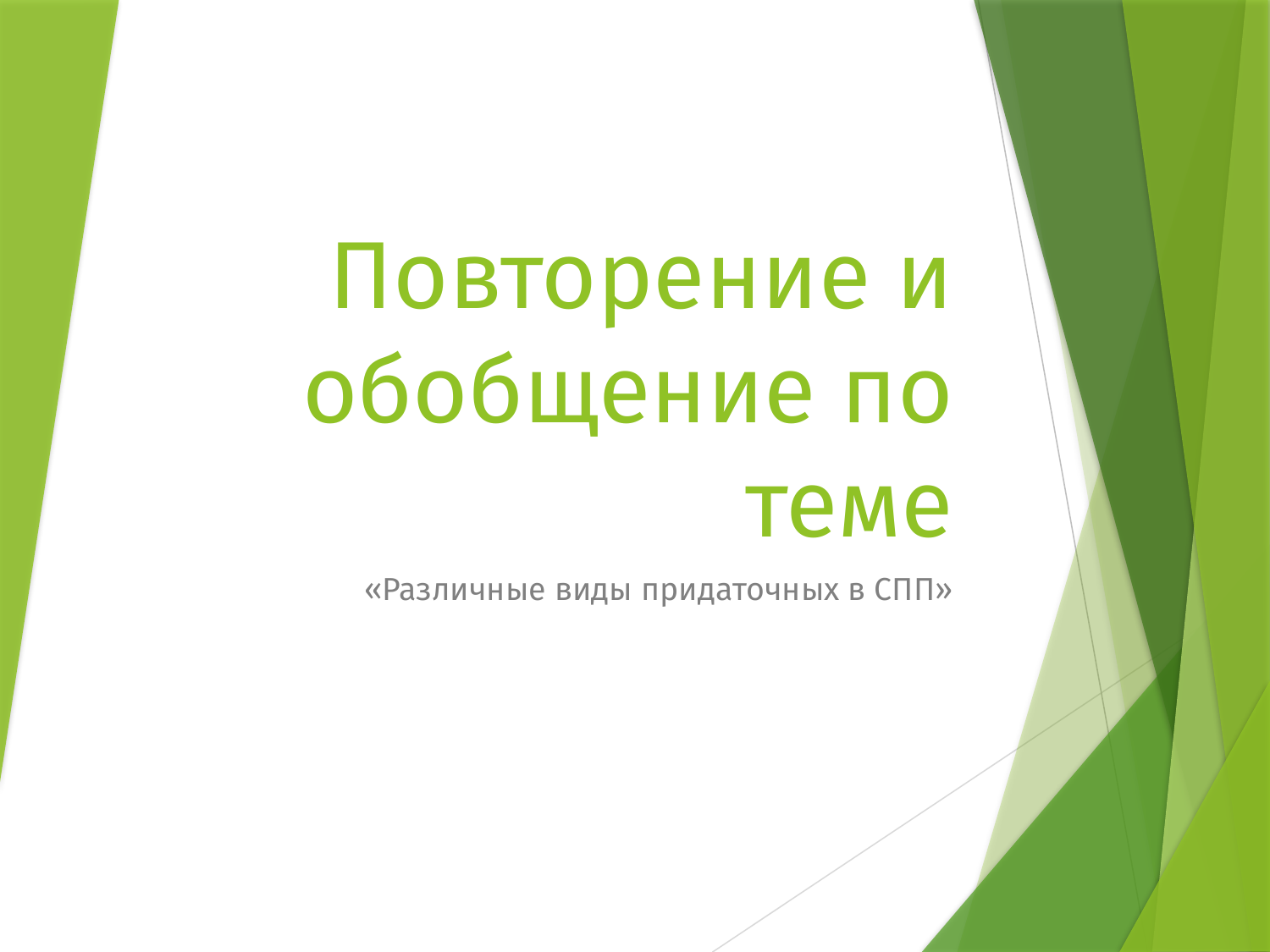

# Повторение и обобщение по теме
«Различные виды придаточных в СПП»